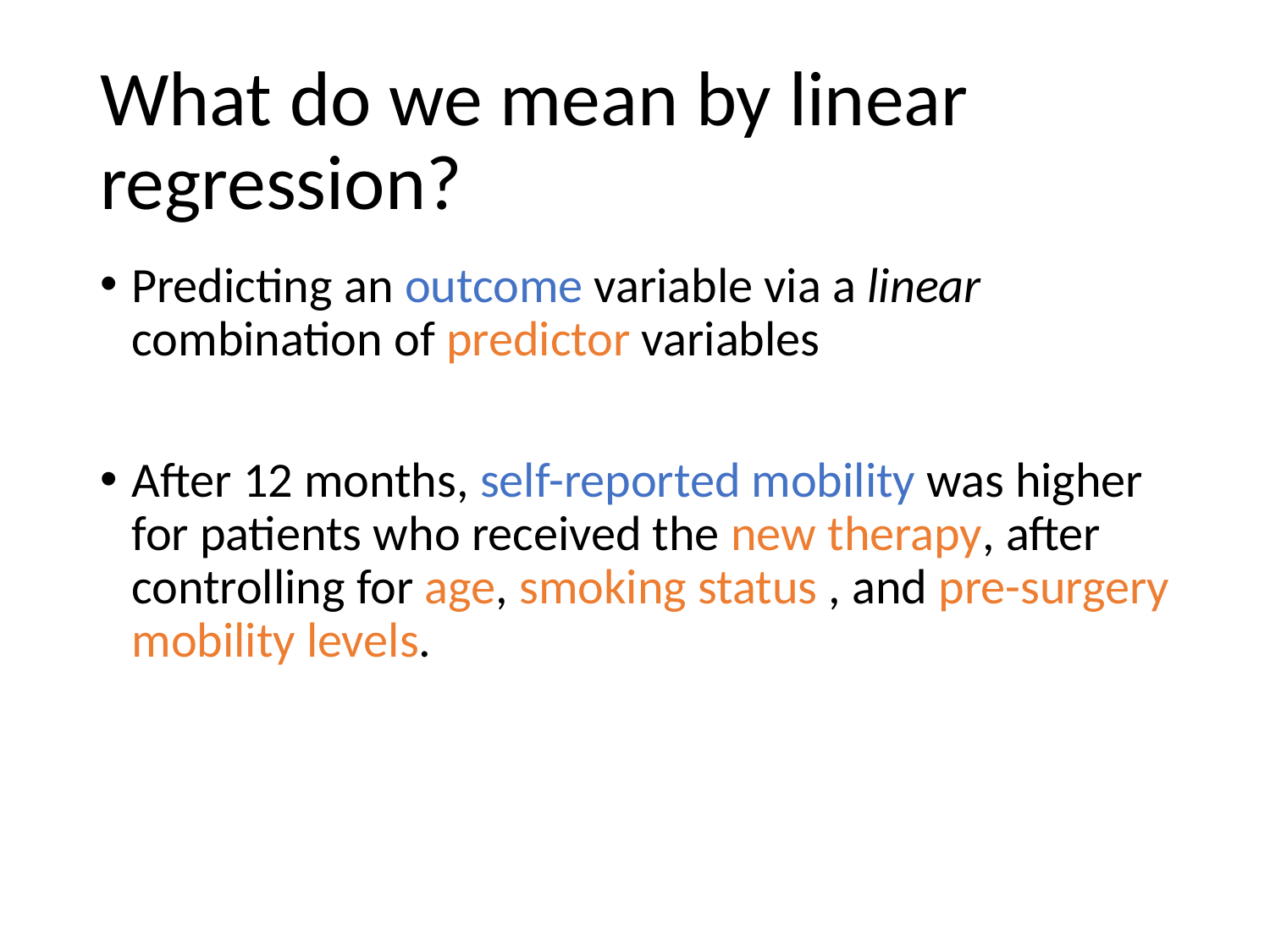

# What do we mean by linear regression?
Predicting an outcome variable via a linear combination of predictor variables

After 12 months, self-reported mobility was higher for patients who received the new therapy, after controlling for age, smoking status , and pre-surgery mobility levels.